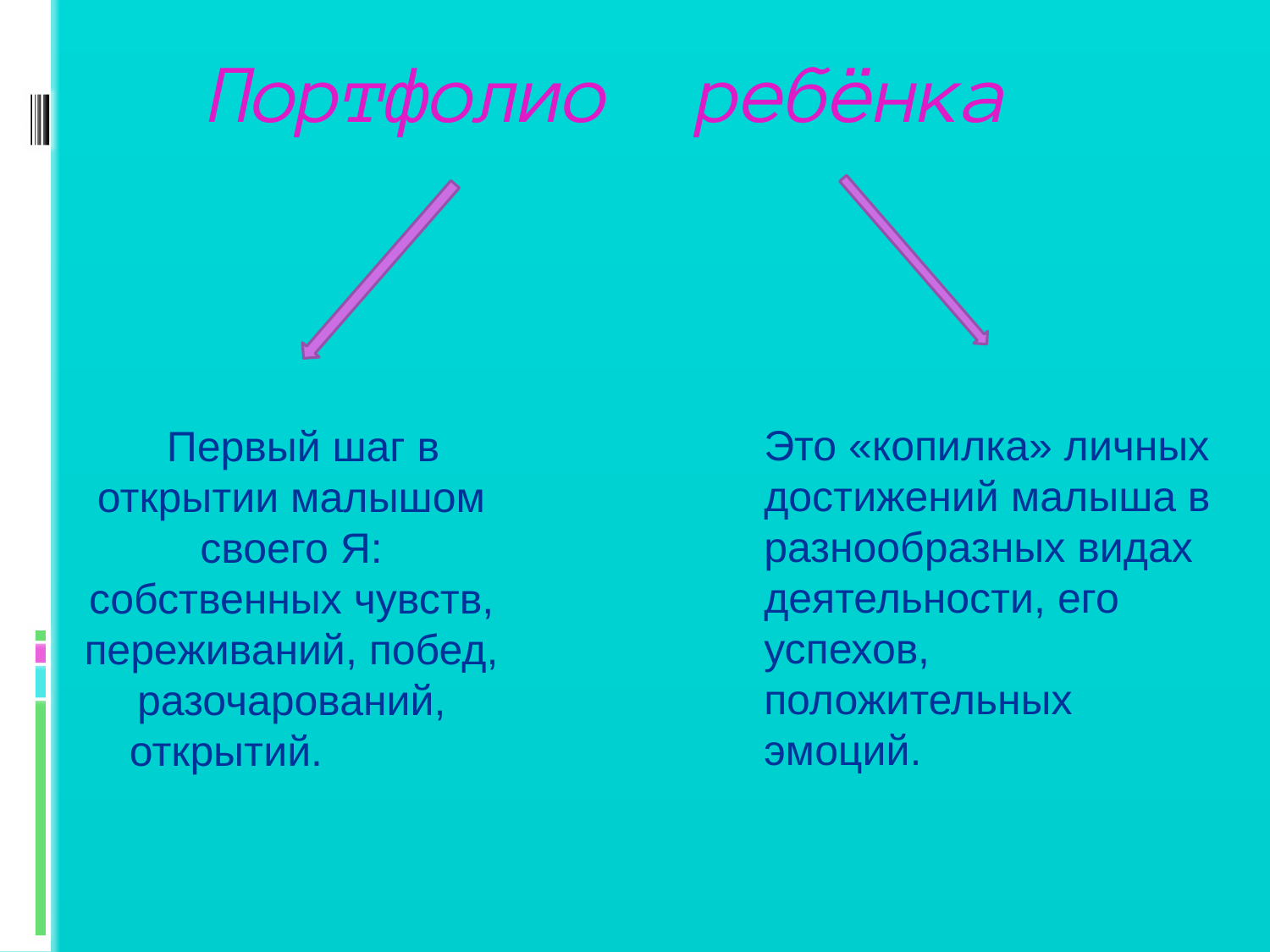

# Портфолио  ребёнка

      Первый шаг в открытии малышом своего Я: собственных чувств, переживаний, побед, разочарований, открытий.

Это «копилка» личных достижений малыша в разнообразных видах деятельности, его успехов, положительных  эмоций.